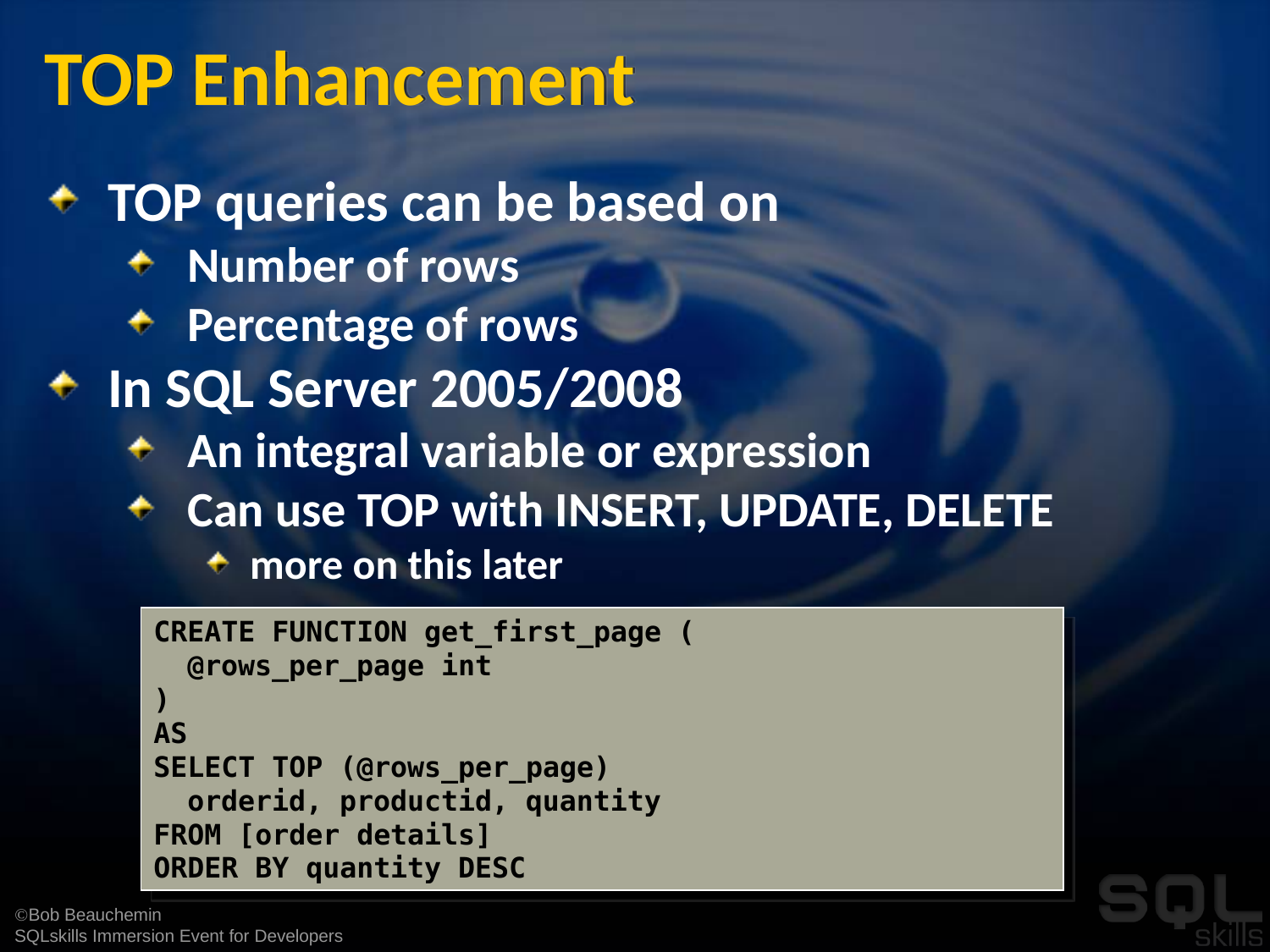

# TOP Enhancement
TOP queries can be based on
Number of rows
Percentage of rows
In SQL Server 2005/2008
An integral variable or expression
Can use TOP with INSERT, UPDATE, DELETE
more on this later
CREATE FUNCTION get_first_page (
  @rows_per_page int
)
AS
SELECT TOP (@rows_per_page)
  orderid, productid, quantity
FROM [order details]
ORDER BY quantity DESC